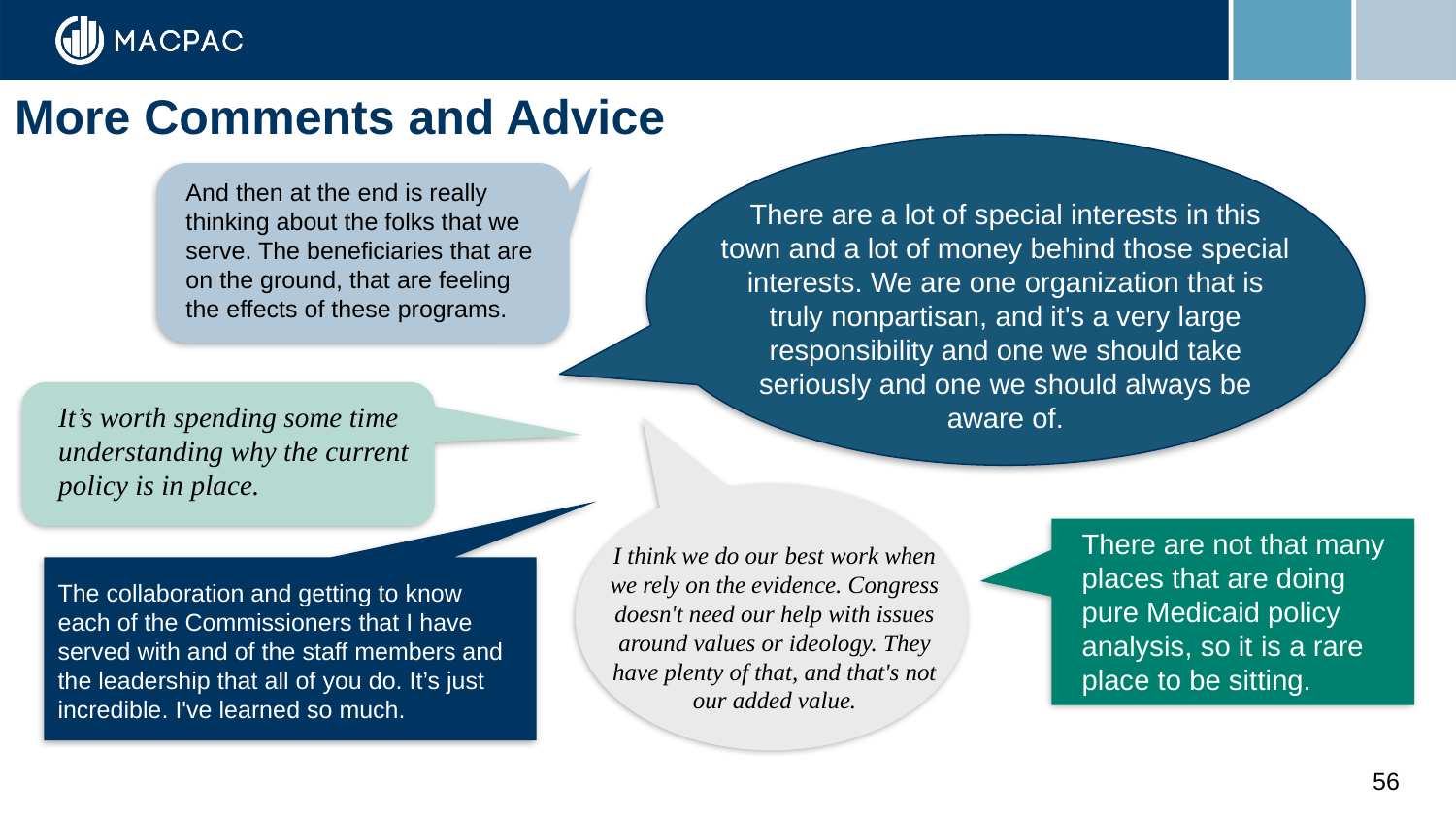

# More Comments and Advice

And then at the end is really thinking about the folks that we serve. The beneficiaries that are on the ground, that are feeling the effects of these programs.
There are a lot of special interests in this town and a lot of money behind those special interests. We are one organization that is truly nonpartisan, and it's a very large responsibility and one we should take seriously and one we should always be aware of.

It’s worth spending some time understanding why the current policy is in place.

There are not that many places that are doing pure Medicaid policy analysis, so it is a rare place to be sitting.
I think we do our best work when we rely on the evidence. Congress doesn't need our help with issues around values or ideology. They have plenty of that, and that's not our added value.

The collaboration and getting to know each of the Commissioners that I have served with and of the staff members and the leadership that all of you do. It’s just incredible. I've learned so much.
56